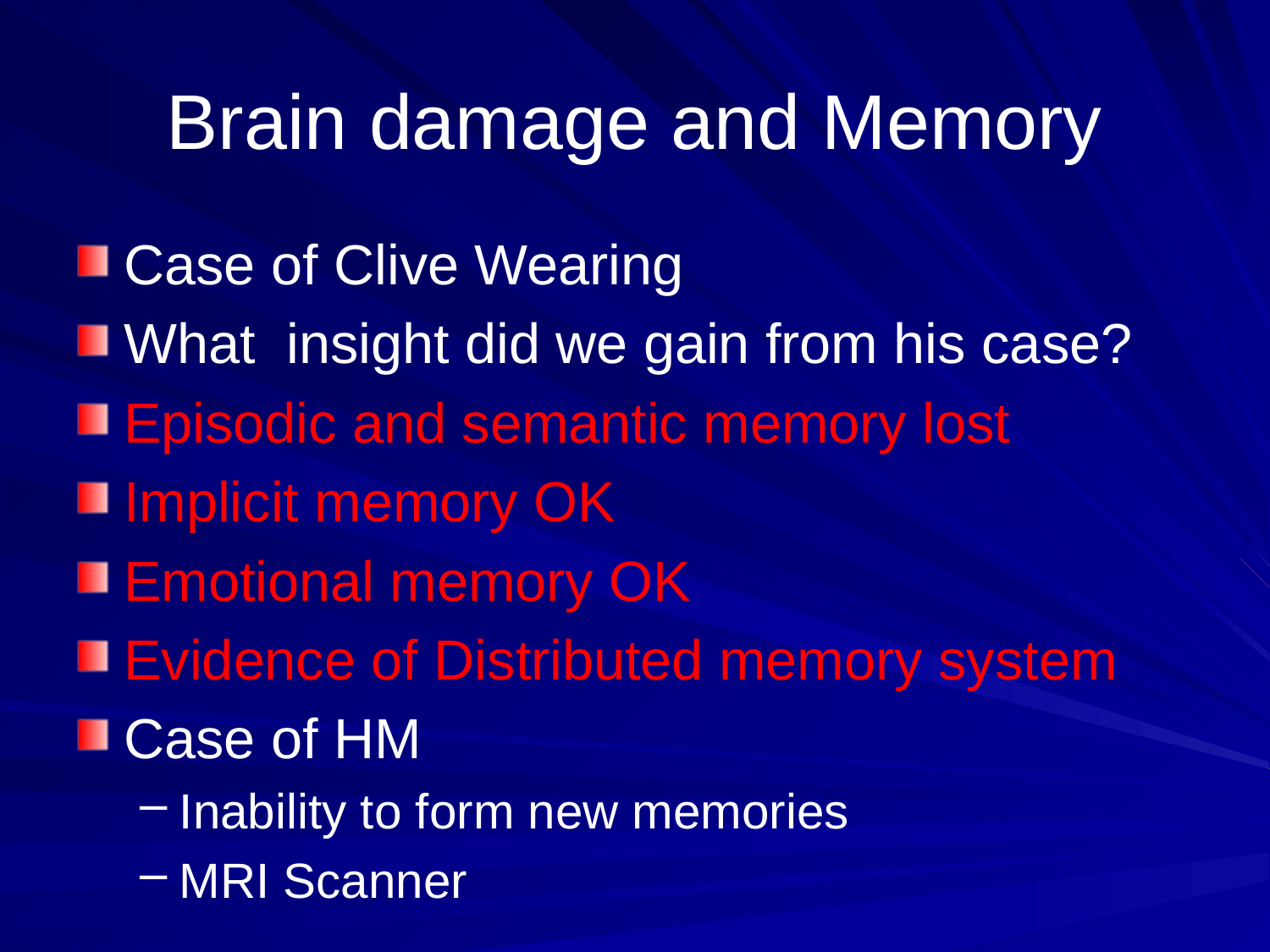

# Brain damage and Memory
Case of Clive Wearing
What  insight did we gain from his case?
Episodic and semantic memory lost
Implicit memory OK
Emotional memory OK
Evidence of Distributed memory system
Case of HM
Inability to form new memories
MRI Scanner